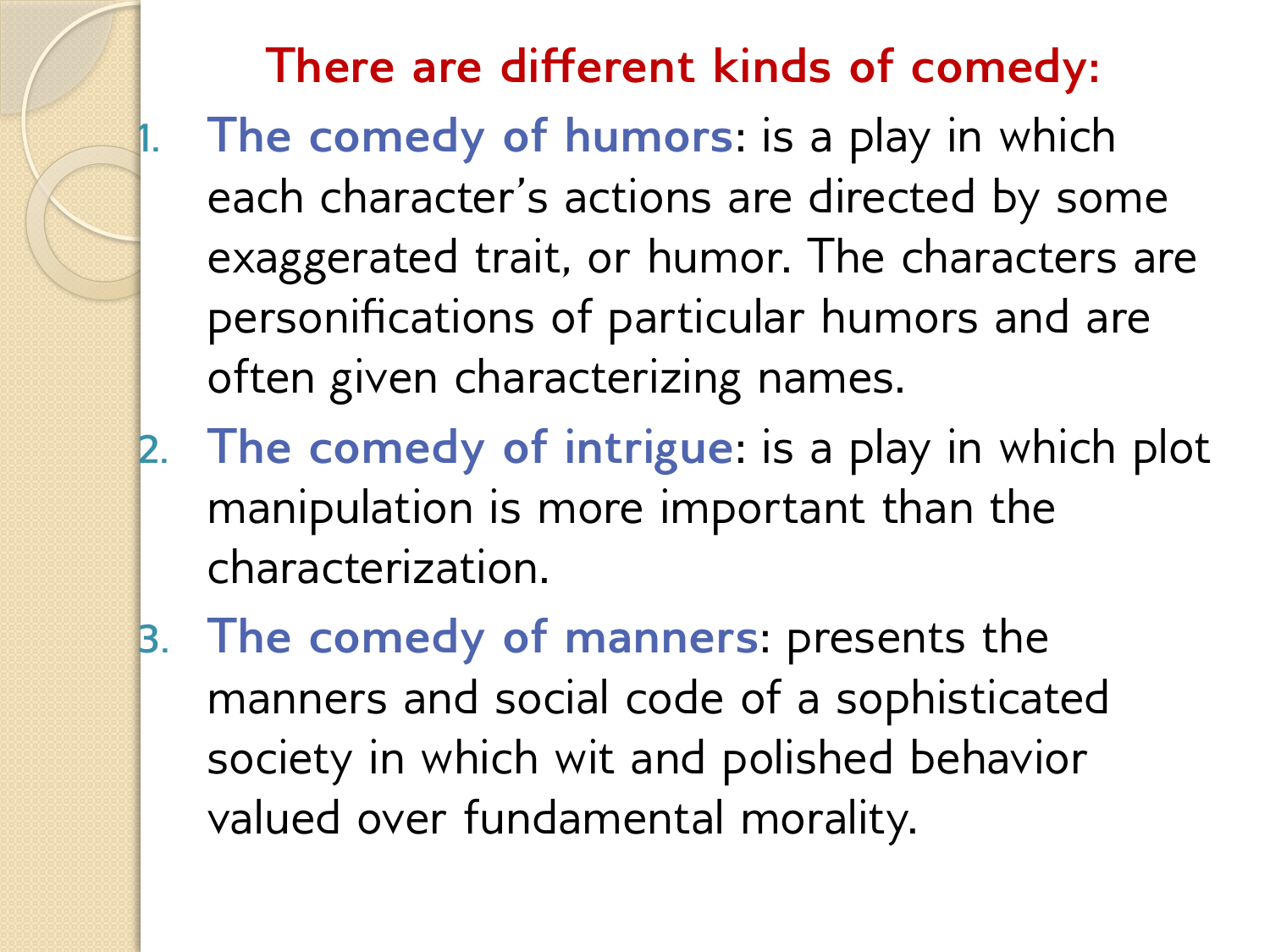

There are different kinds of comedy:
The comedy of humors: is a play in which each character’s actions are directed by some exaggerated trait, or humor. The characters are personifications of particular humors and are often given characterizing names.
The comedy of intrigue: is a play in which plot manipulation is more important than the characterization.
The comedy of manners: presents the manners and social code of a sophisticated society in which wit and polished behavior valued over fundamental morality.